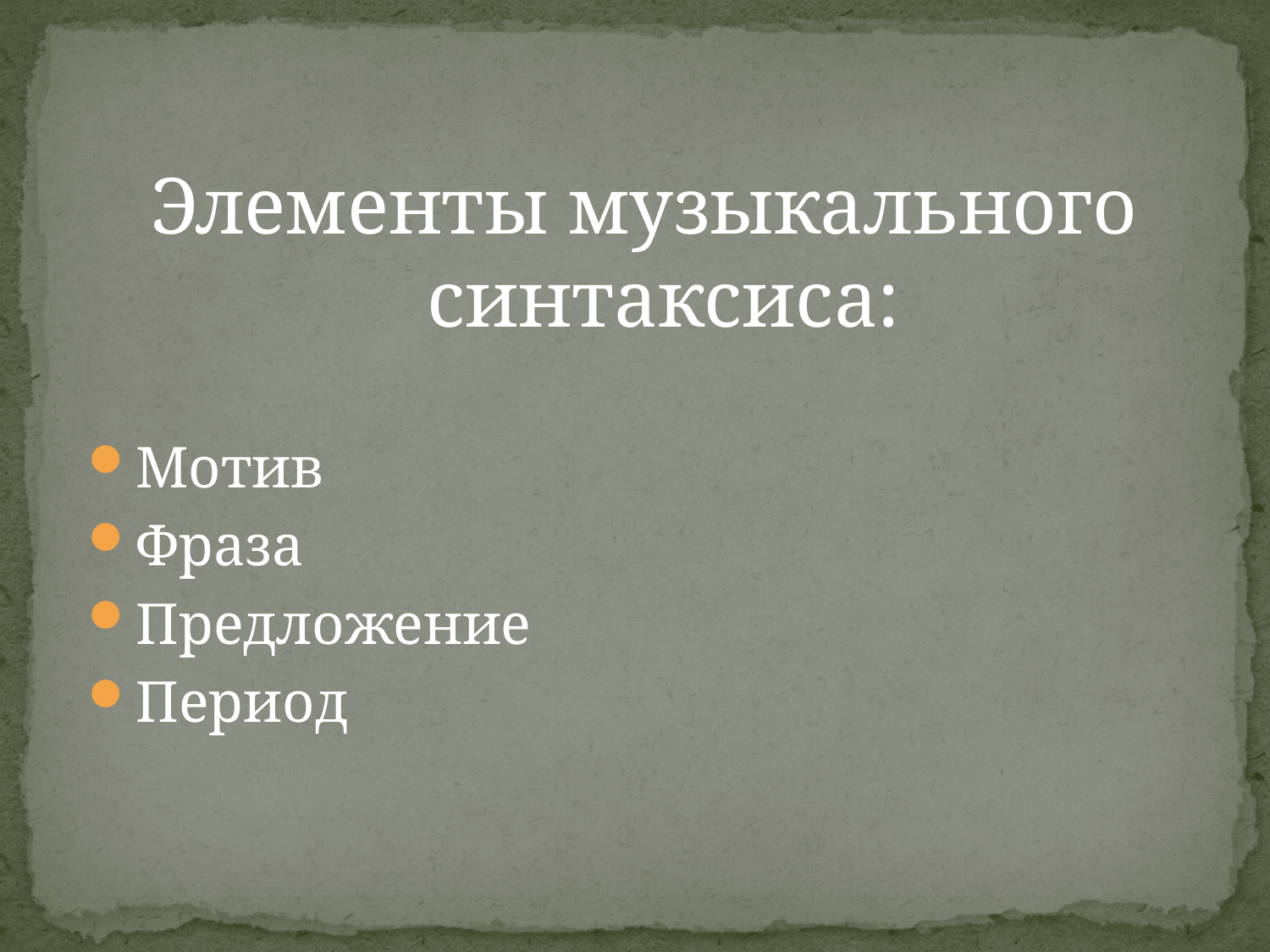

Элементы музыкального синтаксиса:

Мотив
Фраза
Предложение
Период